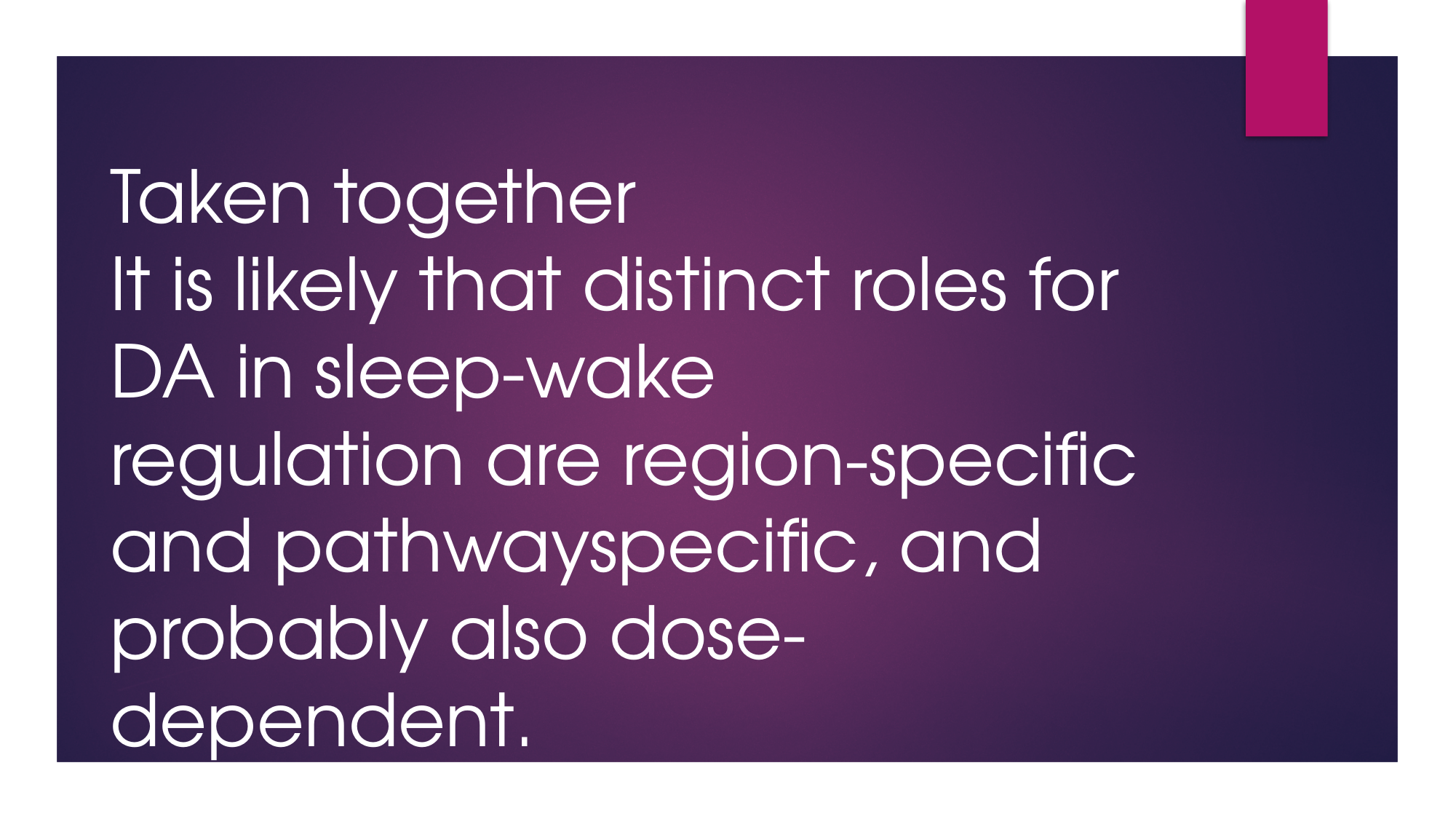

Taken together
It is likely that distinct roles for DA in sleep-wake
regulation are region-specific and pathwayspecific, and probably also dose-dependent.